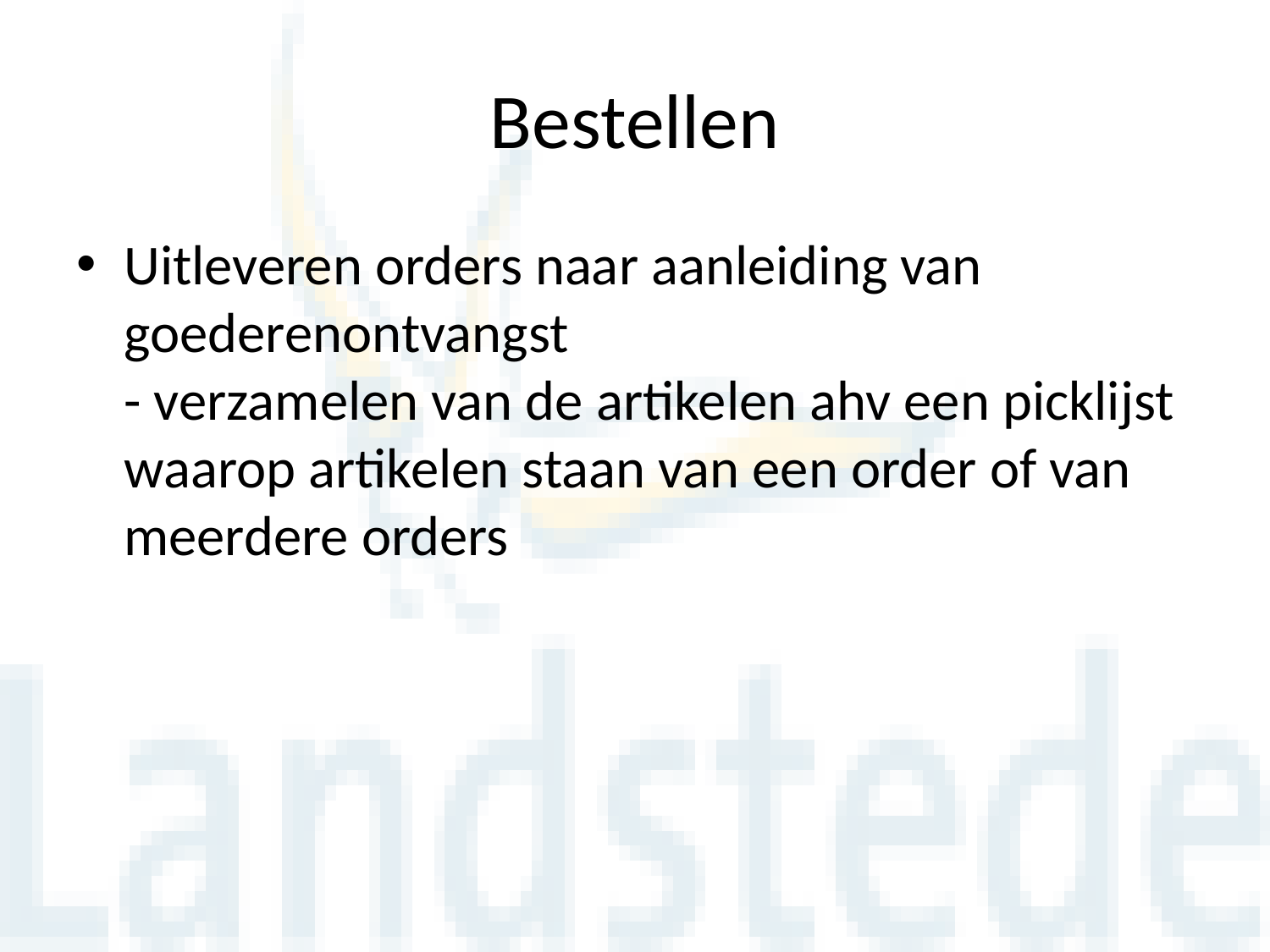

# Bestellen
Uitleveren orders naar aanleiding van goederenontvangst
- verzamelen van de artikelen ahv een picklijst waarop artikelen staan van een order of van meerdere orders